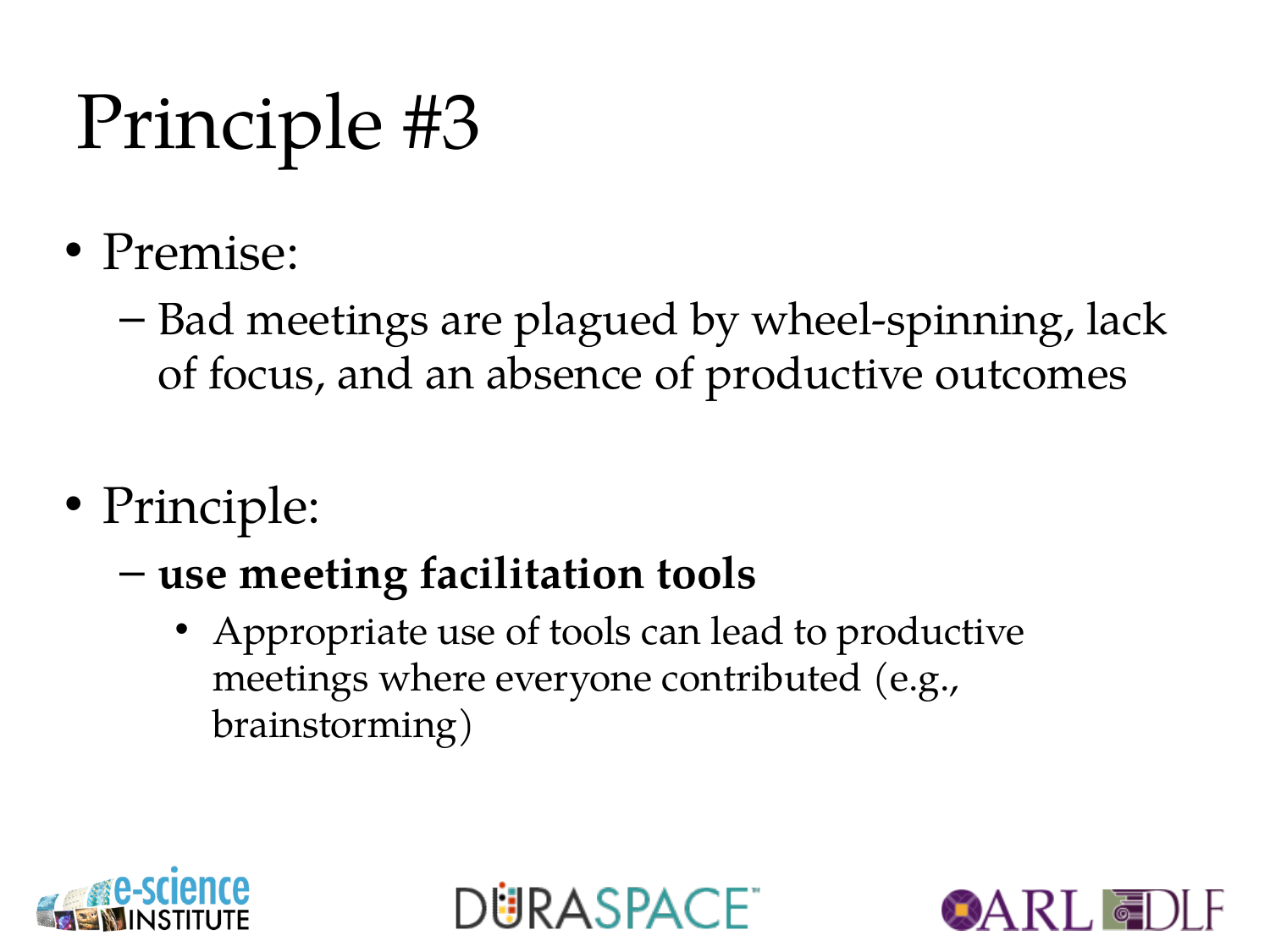

# Principle #3
Premise:
Bad meetings are plagued by wheel-spinning, lack of focus, and an absence of productive outcomes

Principle:
use meeting facilitation tools
Appropriate use of tools can lead to productive meetings where everyone contributed (e.g., brainstorming)